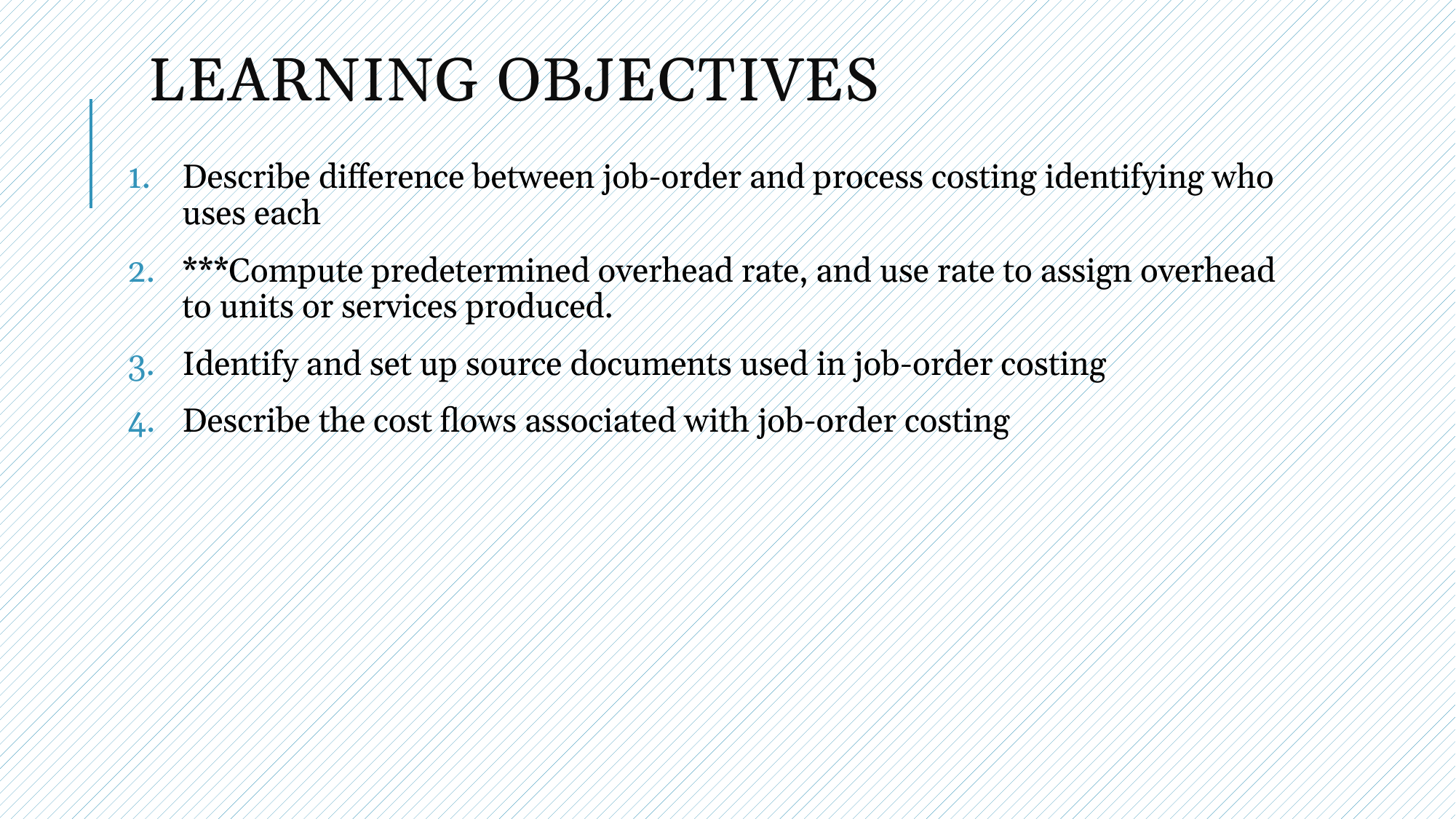

# learning objectives
Describe difference between job-order and process costing identifying who uses each
***Compute predetermined overhead rate, and use rate to assign overhead to units or services produced.
Identify and set up source documents used in job-order costing
Describe the cost flows associated with job-order costing